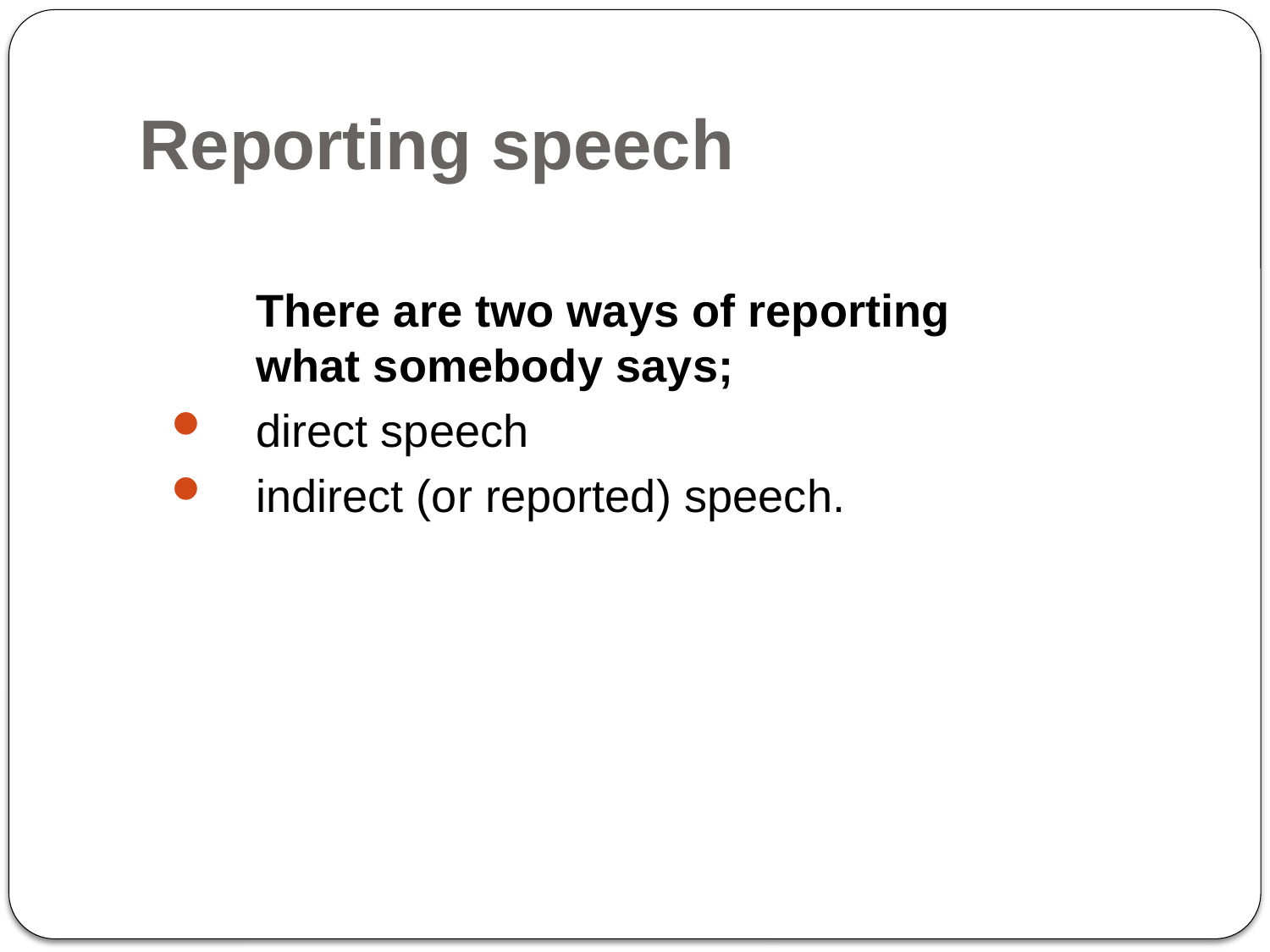

# Reporting speech
	There are two ways of reporting what somebody says;
direct speech
indirect (or reported) speech.